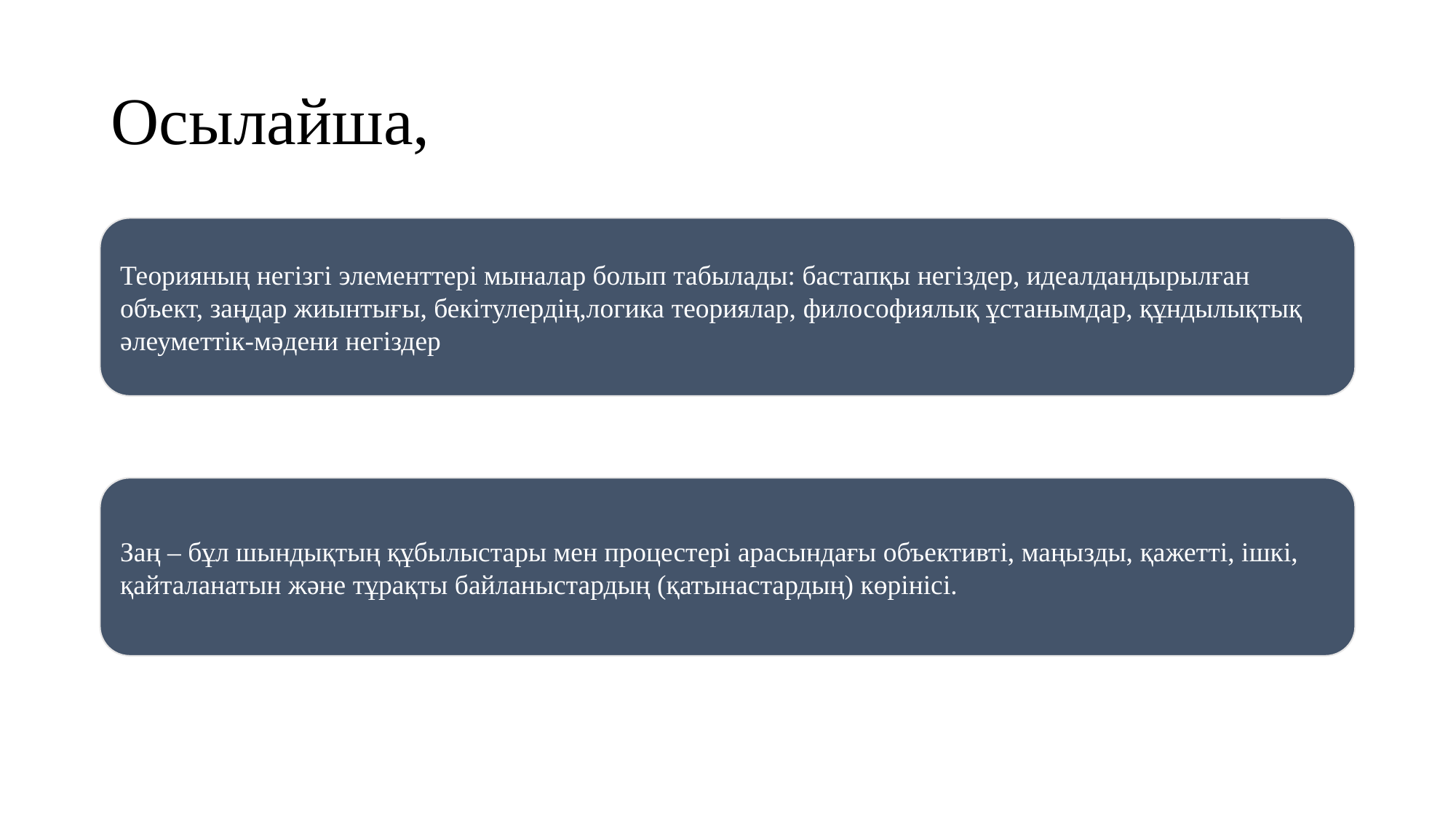

# Осылайша,
Теорияның негізгі элементтері мыналар болып табылады: бастапқы негіздер, идеалдандырылған объект, заңдар жиынтығы, бекітулердің,логика теориялар, философиялық ұстанымдар, құндылықтық әлеуметтік-мәдени негіздер
Заң – бұл шындықтың құбылыстары мен процестері арасындағы объективті, маңызды, қажетті, ішкі, қайталанатын және тұрақты байланыстардың (қатынастардың) көрінісі.